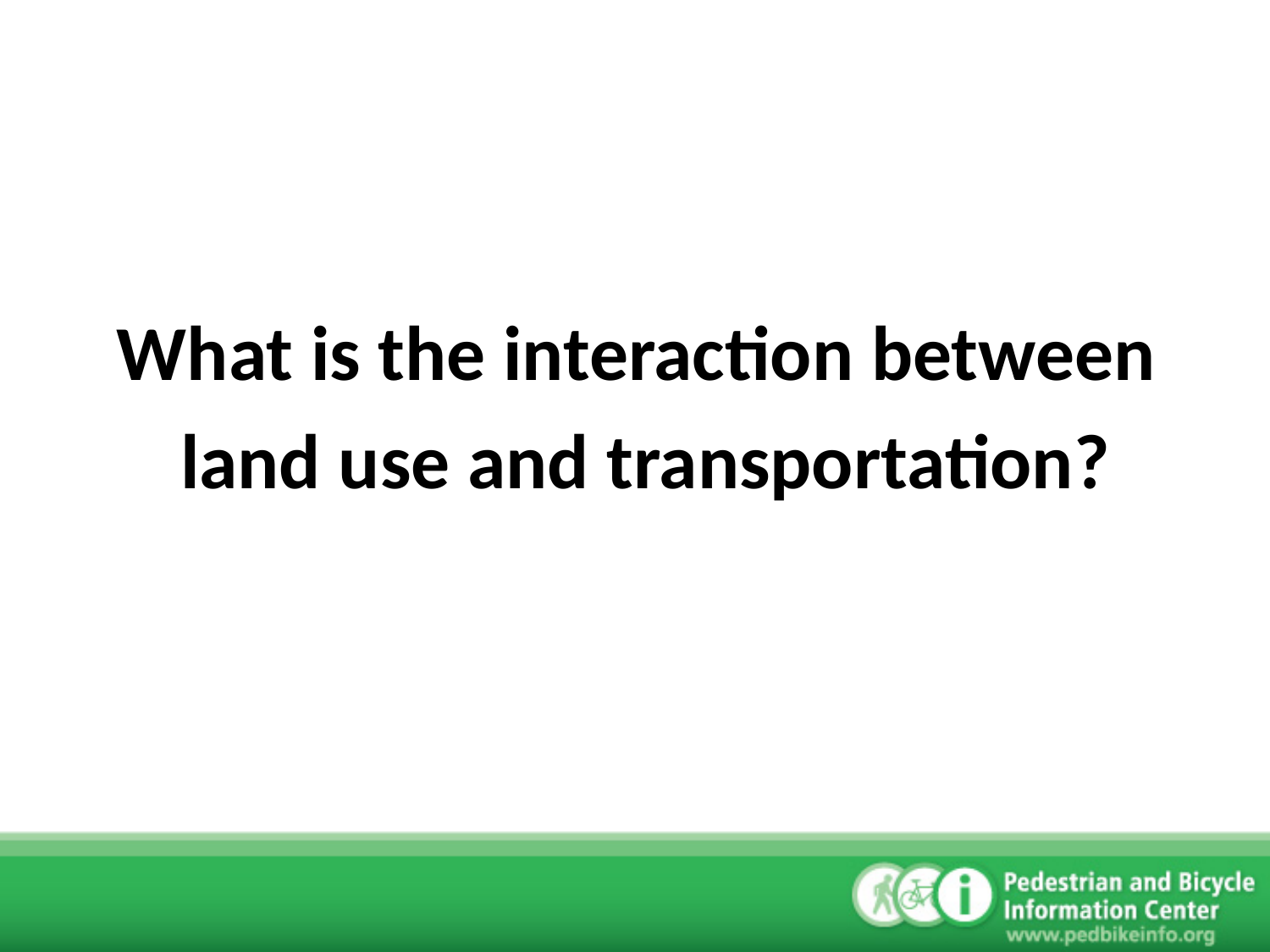

What is the interaction between
land use and transportation?